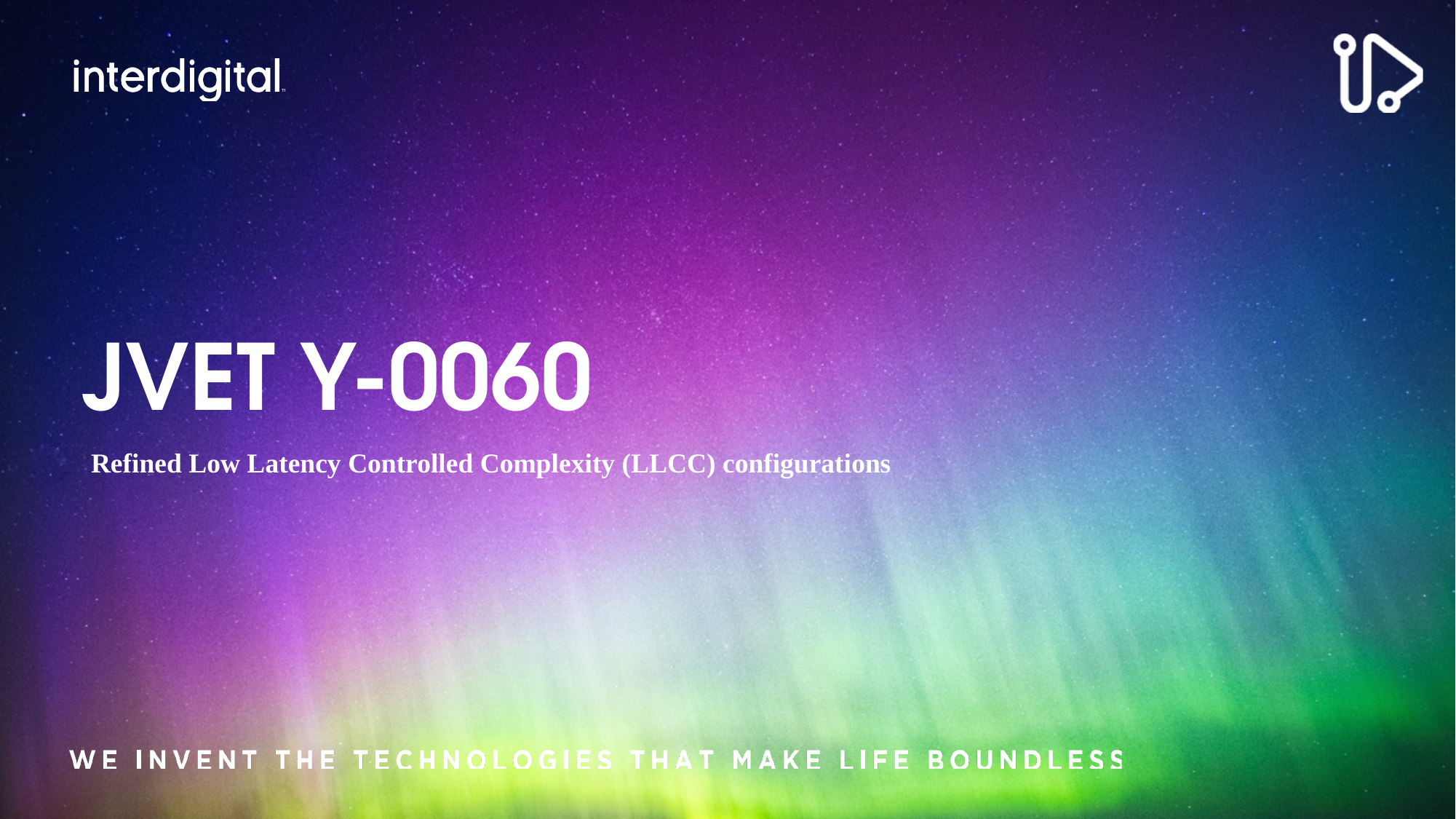

# JVET Y-0060
Refined Low Latency Controlled Complexity (LLCC) configurations